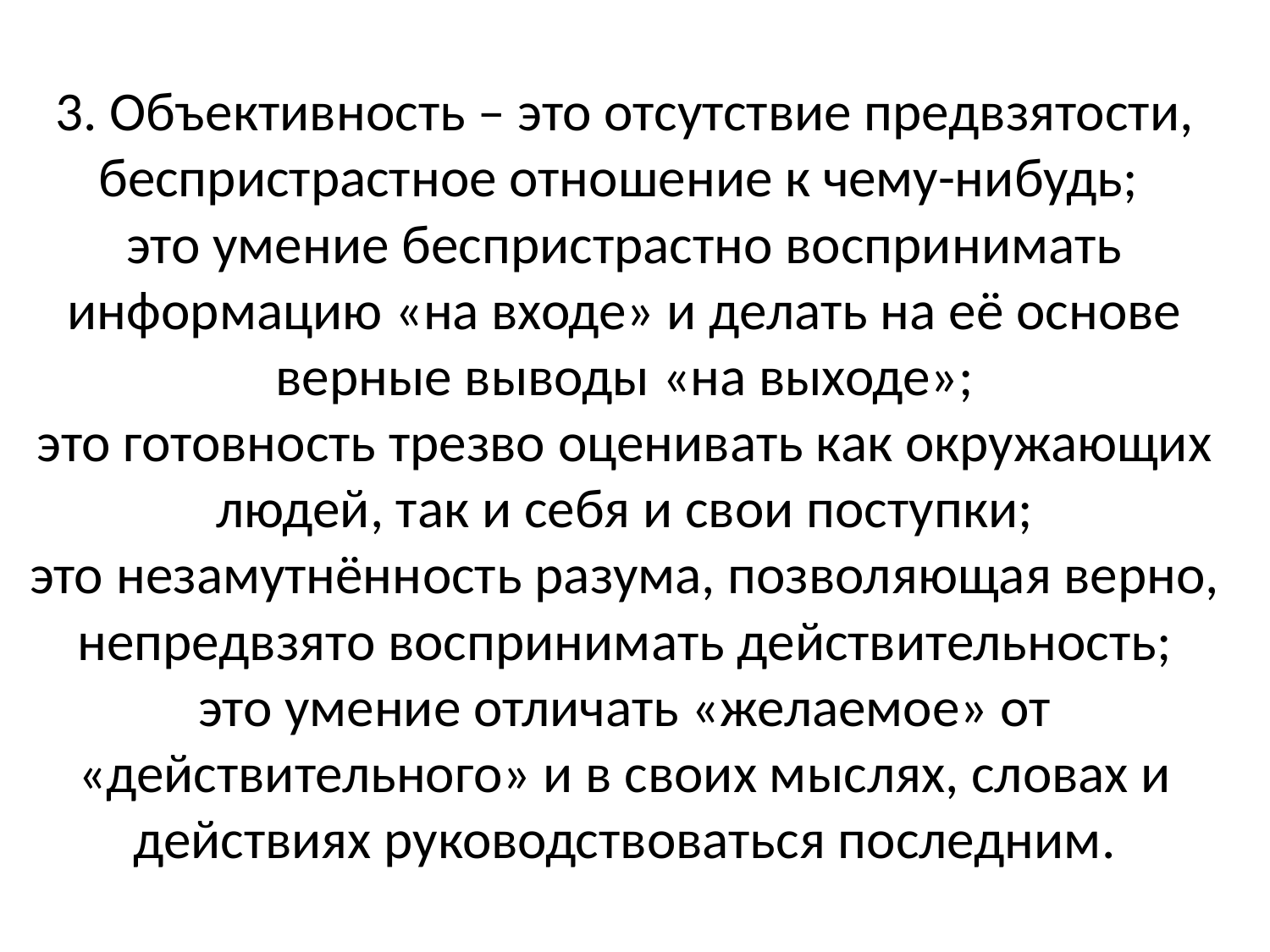

# 3. Объективность – это отсутствие предвзятости, беспристрастное отношение к чему-нибудь; это умение беспристрастно воспринимать информацию «на входе» и делать на её основе верные выводы «на выходе»; это готовность трезво оценивать как окружающих людей, так и себя и свои поступки; это незамутнённость разума, позволяющая верно, непредвзято воспринимать действительность; это умение отличать «желаемое» от «действительного» и в своих мыслях, словах и действиях руководствоваться последним.